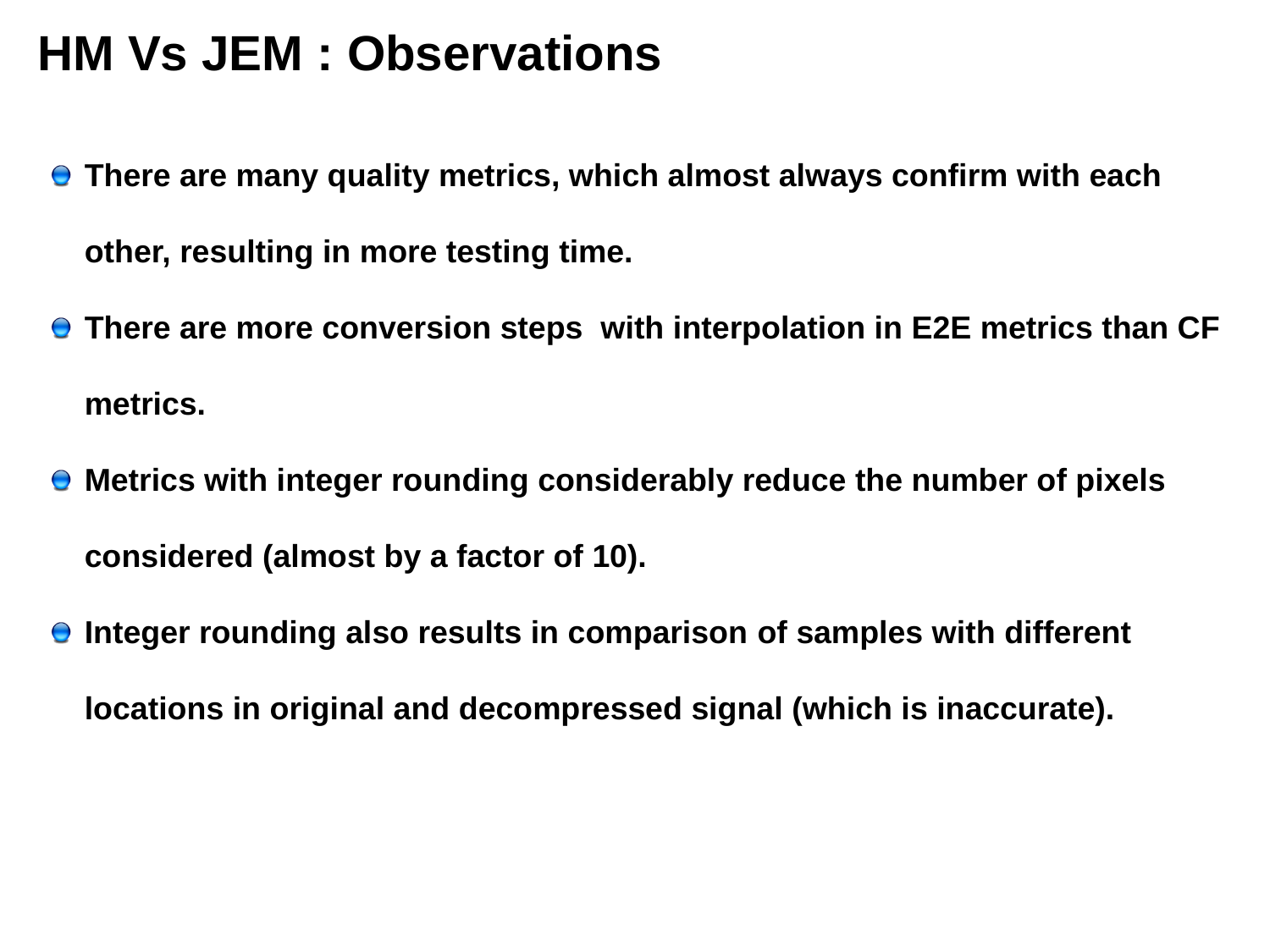

# HM Vs JEM : Observations
There are many quality metrics, which almost always confirm with each       other, resulting in more testing time.
There are more conversion steps  with interpolation in E2E metrics than CF metrics.
Metrics with integer rounding considerably reduce the number of pixels      considered (almost by a factor of 10).
Integer rounding also results in comparison of samples with different           locations in original and decompressed signal (which is inaccurate).